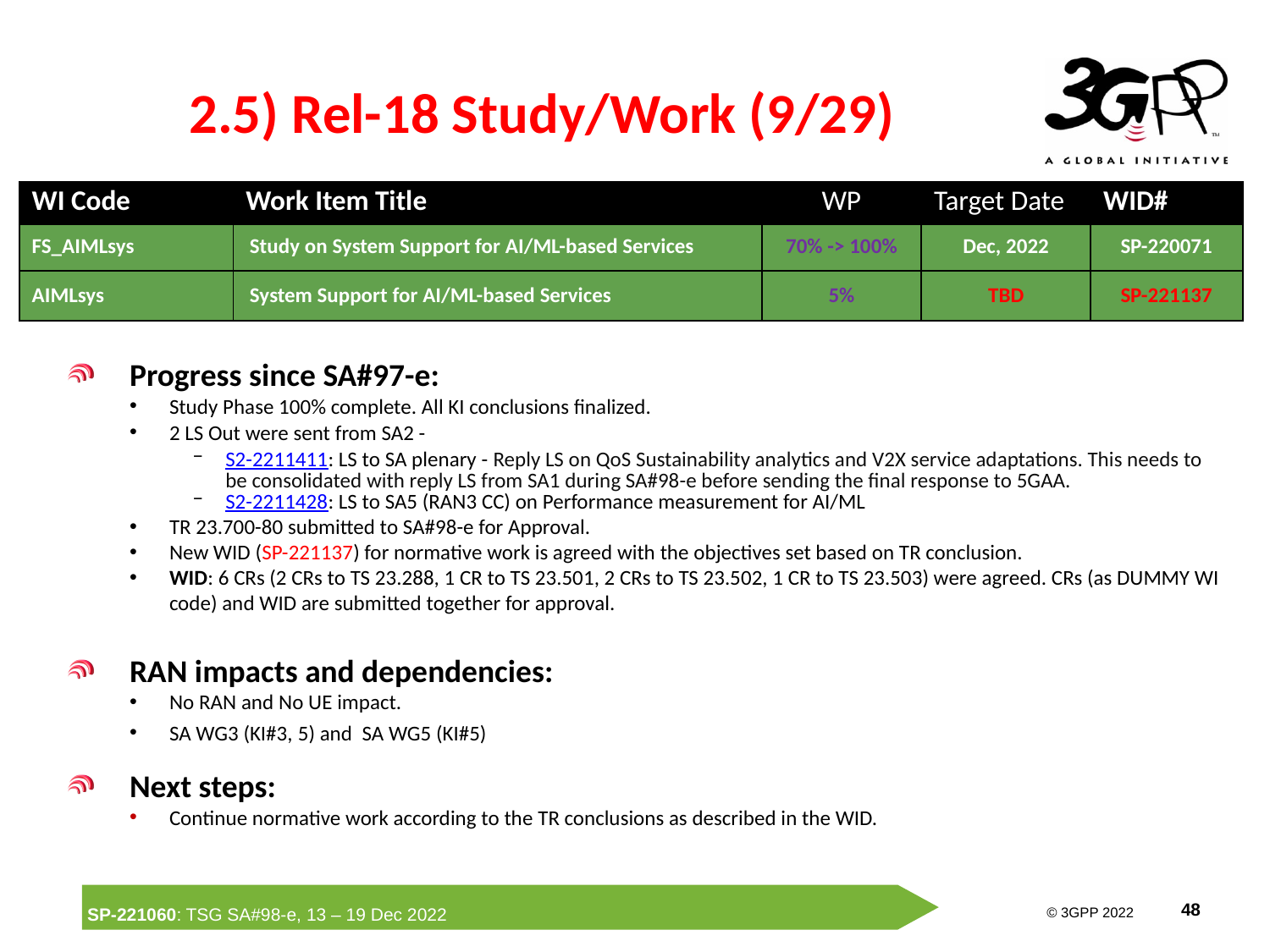

# 2.5) Rel-18 Study/Work (9/29)
| WI Code | Work Item Title | WP | Target Date | WID# |
| --- | --- | --- | --- | --- |
| FS\_AIMLsys | Study on System Support for AI/ML-based Services | 70% -> 100% | Dec, 2022 | SP-220071 |
| AIMLsys | System Support for AI/ML-based Services | 5% | TBD | SP-221137 |
Progress since SA#97-e:
Study Phase 100% complete. All KI conclusions finalized.
2 LS Out were sent from SA2 -
S2-2211411: LS to SA plenary - Reply LS on QoS Sustainability analytics and V2X service adaptations. This needs to be consolidated with reply LS from SA1 during SA#98-e before sending the final response to 5GAA.
S2-2211428: LS to SA5 (RAN3 CC) on Performance measurement for AI/ML
TR 23.700-80 submitted to SA#98-e for Approval.
New WID (SP-221137) for normative work is agreed with the objectives set based on TR conclusion.
WID: 6 CRs (2 CRs to TS 23.288, 1 CR to TS 23.501, 2 CRs to TS 23.502, 1 CR to TS 23.503) were agreed. CRs (as DUMMY WI code) and WID are submitted together for approval.

RAN impacts and dependencies:
No RAN and No UE impact.
SA WG3 (KI#3, 5) and  SA WG5 (KI#5)
Next steps:
Continue normative work according to the TR conclusions as described in the WID.